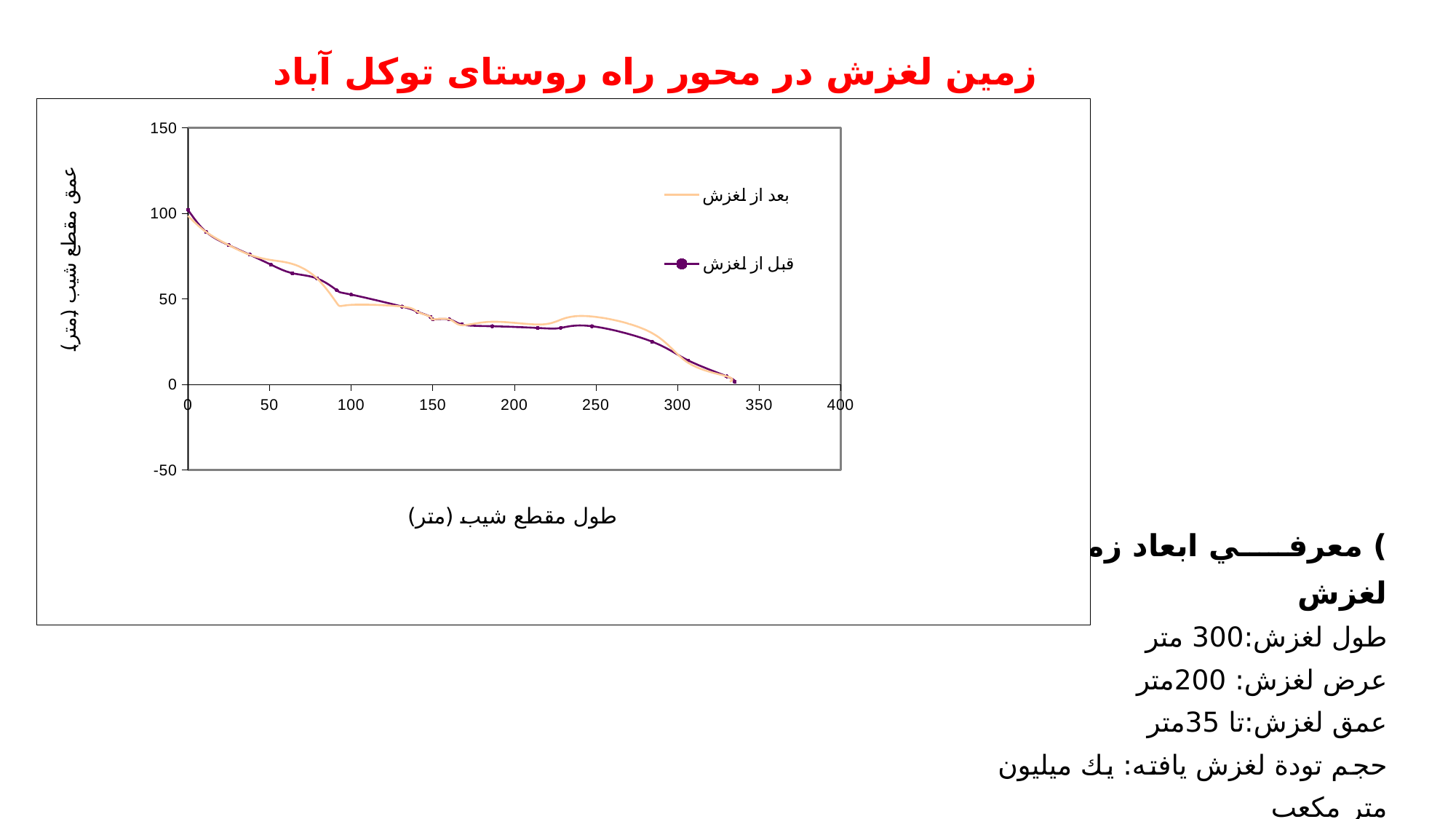

زمين لغزش در محور راه روستای توکل آباد

### Chart

| Category |  |  |
|---|---|---|
) معرفي ابعاد زمين لغزش
طول لغزش:300 متر
عرض لغزش: 200متر
عمق لغزش:تا 35متر
حجم تودة لغزش يافته: يك ميليون متر مكعب